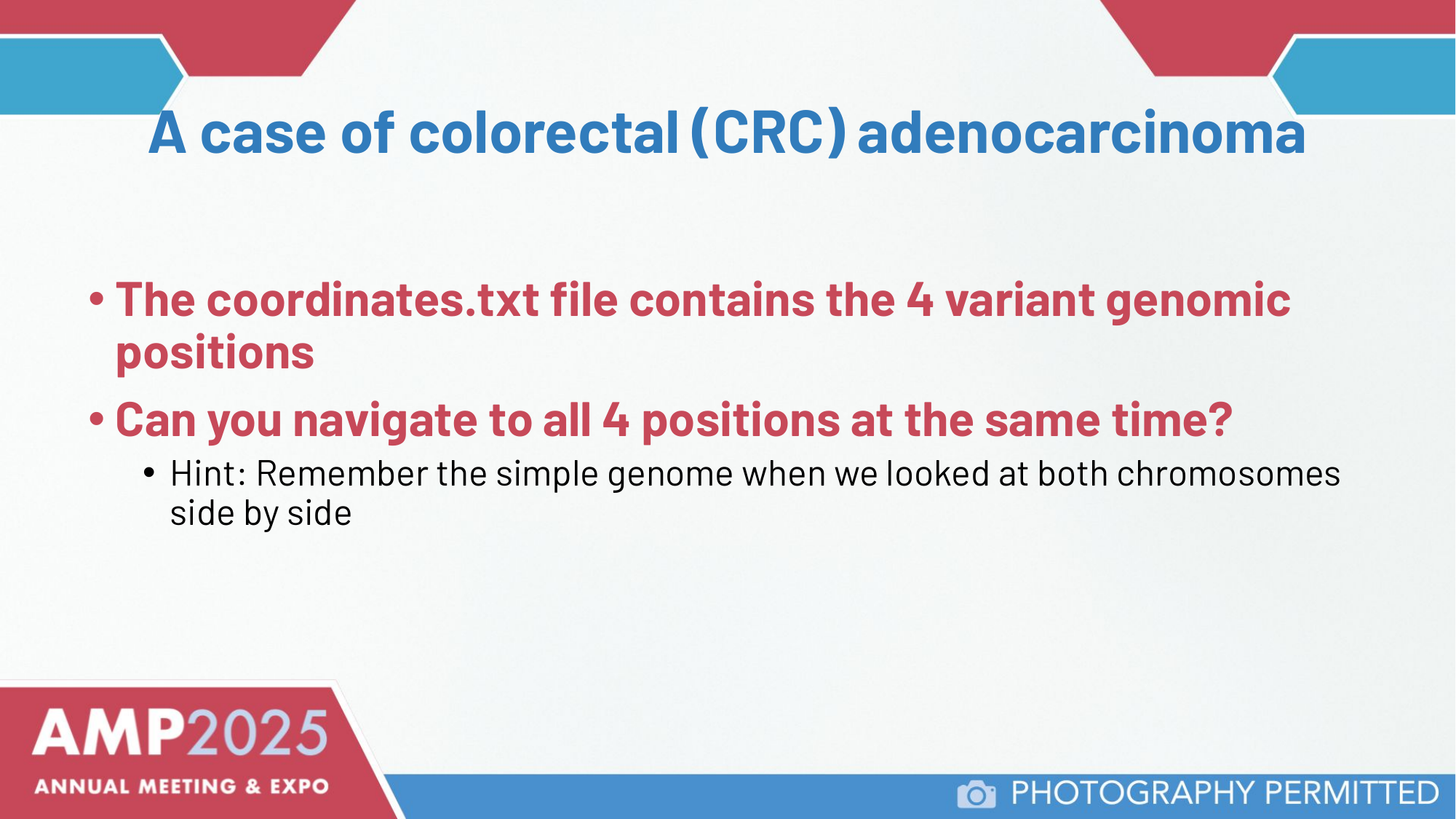

A case of colorectal (CRC) adenocarcinoma
The coordinates.txt file contains the 4 variant genomic positions
Can you navigate to all 4 positions at the same time?
Hint: Remember the simple genome when we looked at both chromosomes side by side